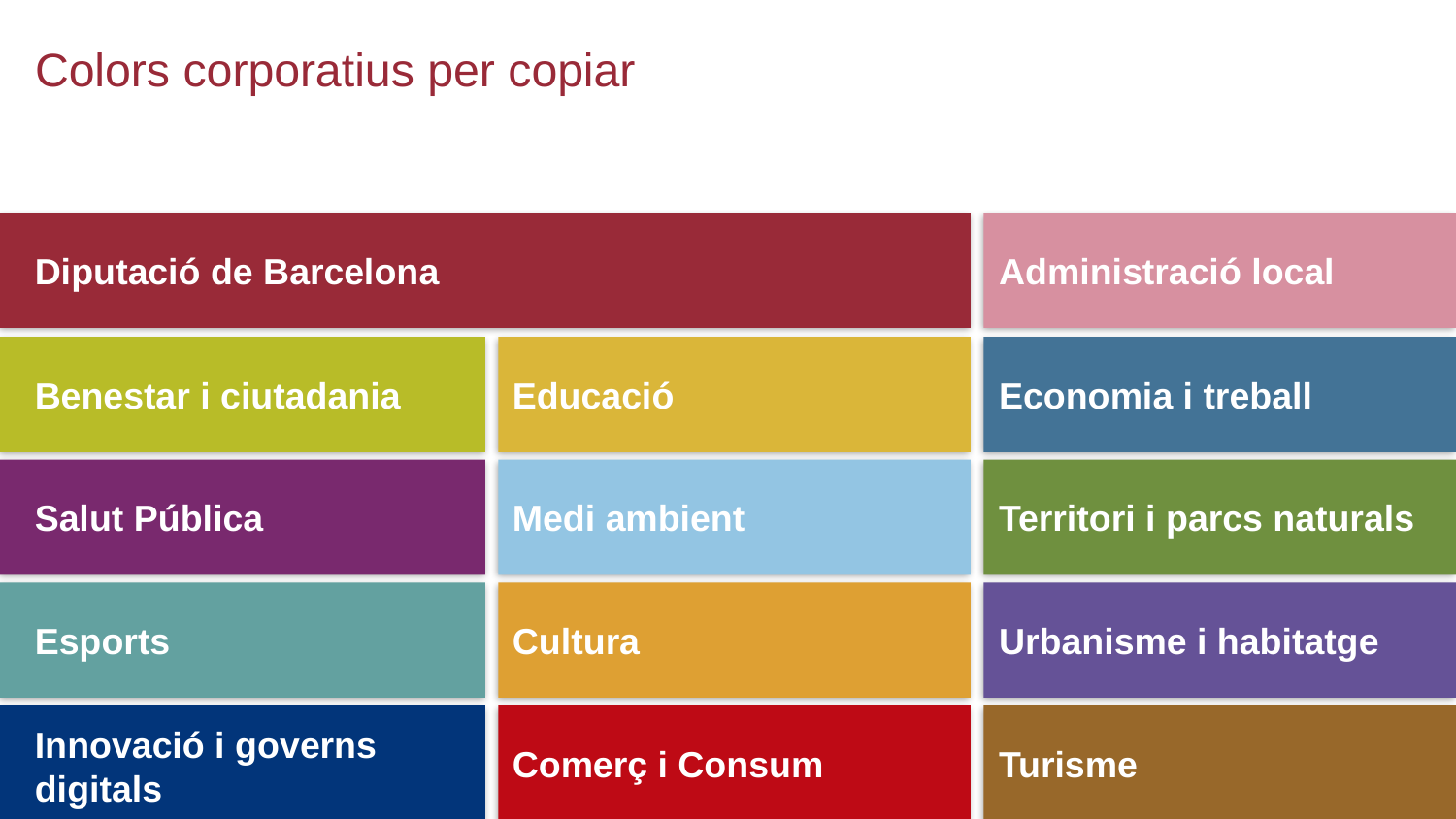

Colors corporatius per copiar

Diputació de Barcelona
Administració local

Benestar i ciutadania
Educació
Economia i treball

Salut Pública
Medi ambient
Territori i parcs naturals

Esports
Cultura
Urbanisme i habitatge

Innovació i governs digitals
Comerç i Consum
Turisme